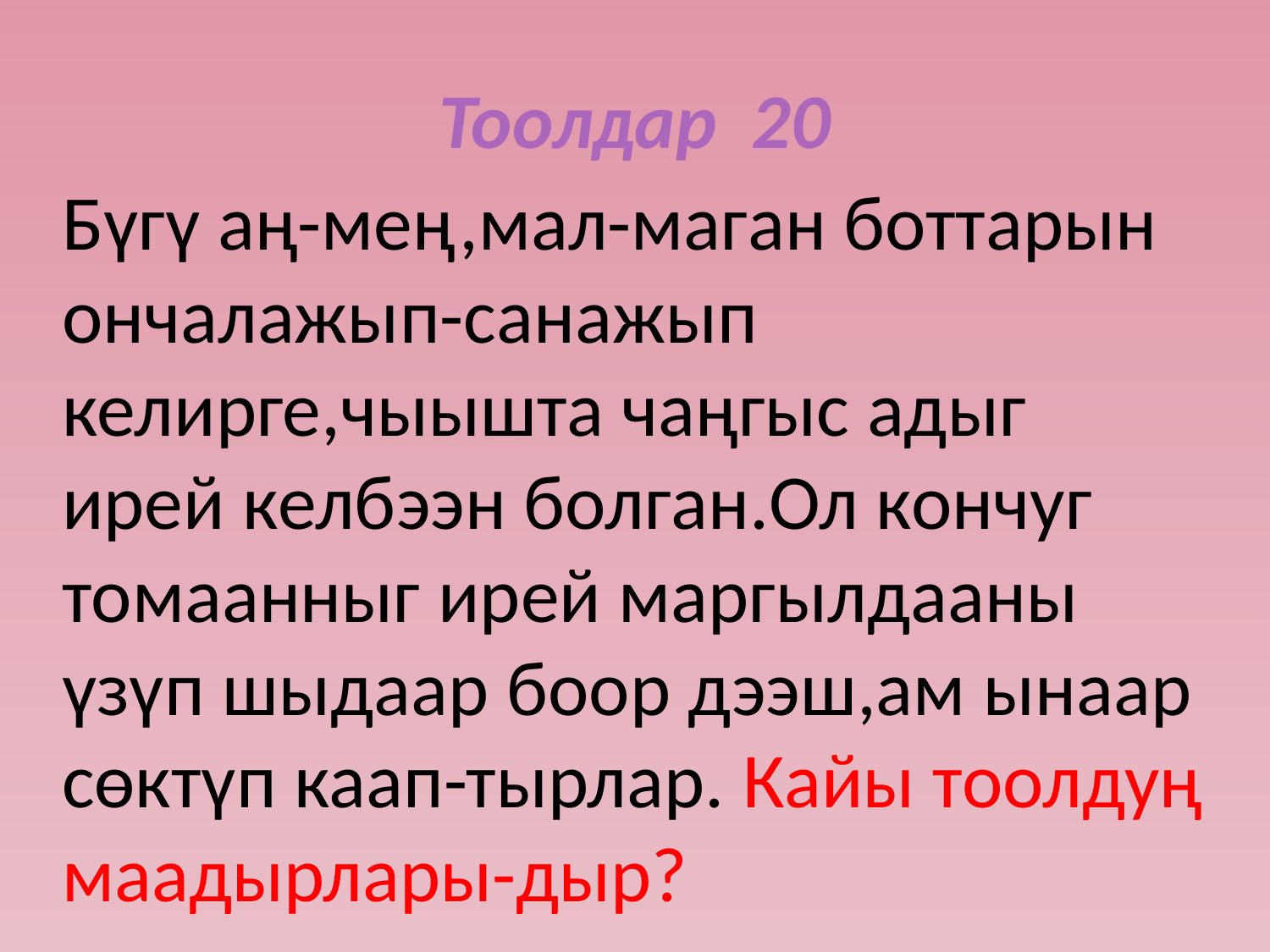

# Тоолдар  20
Бүгү аң-мең,мал-маган боттарын ончалажып-санажып келирге,чыышта чаңгыс адыг ирей келбээн болган.Ол кончуг томаанныг ирей маргылдааны үзүп шыдаар боор дээш,ам ынаар сөктүп каап-тырлар. Кайы тоолдуң маадырлары-дыр?